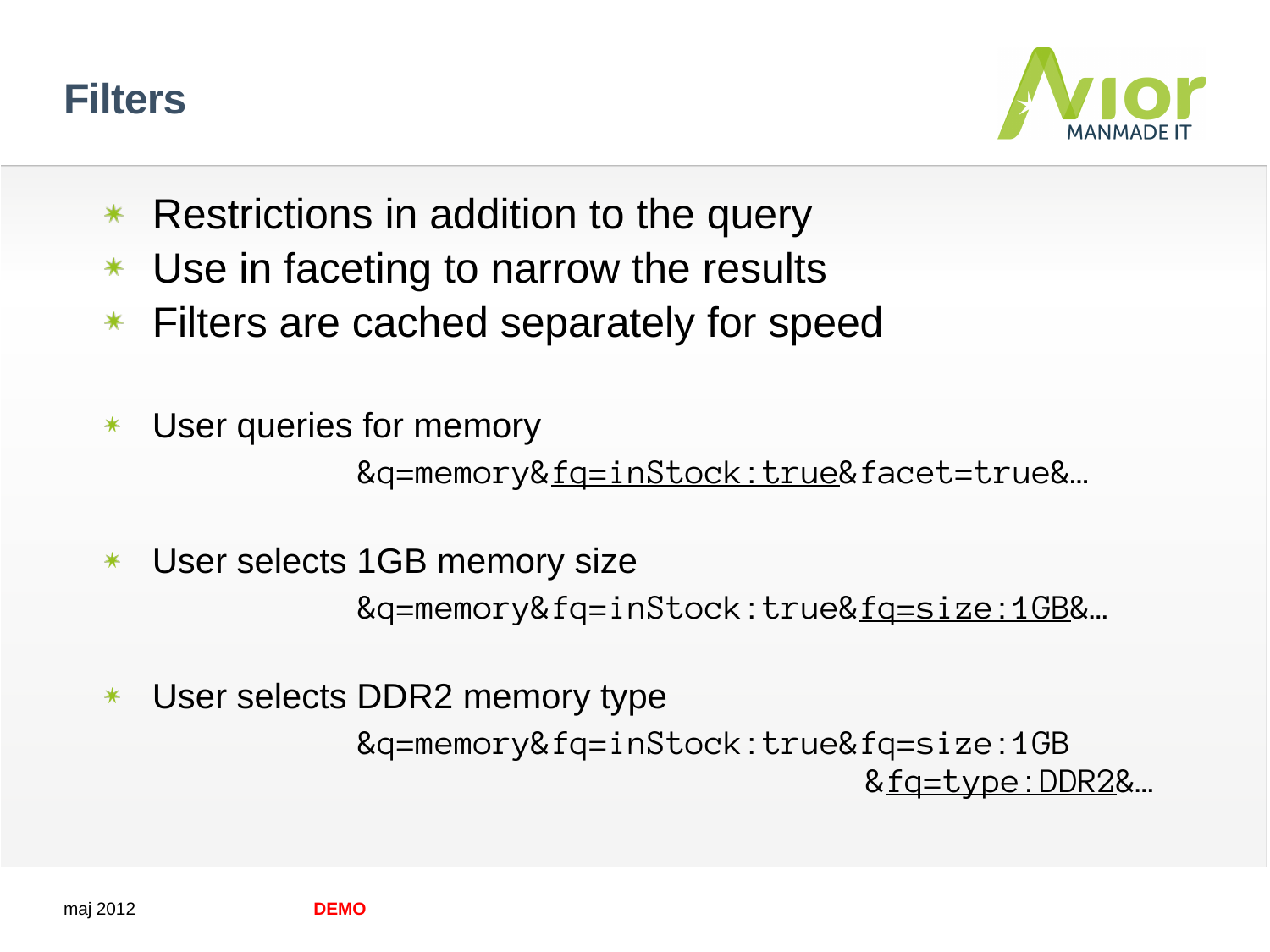

# Filters
Restrictions in addition to the query
Use in faceting to narrow the results
Filters are cached separately for speed

User queries for memory
		&q=memory&fq=inStock:true&facet=true&…

User selects 1GB memory size
		&q=memory&fq=inStock:true&fq=size:1GB&…

User selects DDR2 memory type
		&q=memory&fq=inStock:true&fq=size:1GB            						&fq=type:DDR2&…

maj 2012
DEMO